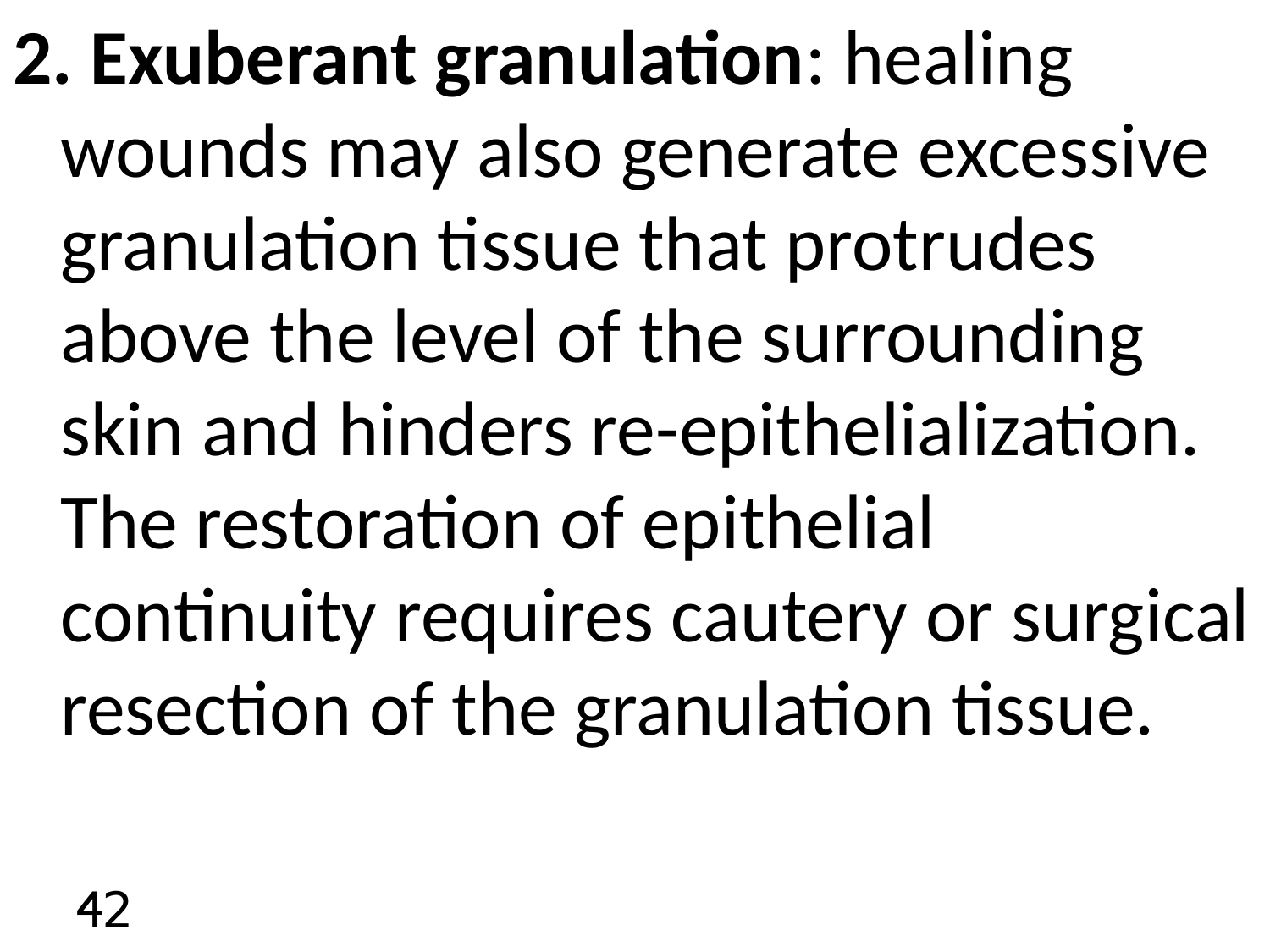

2. Exuberant granulation: healing wounds may also generate excessive granulation tissue that protrudes above the level of the surrounding skin and hinders re-epithelialization. The restoration of epithelial continuity requires cautery or surgical resection of the granulation tissue.

42